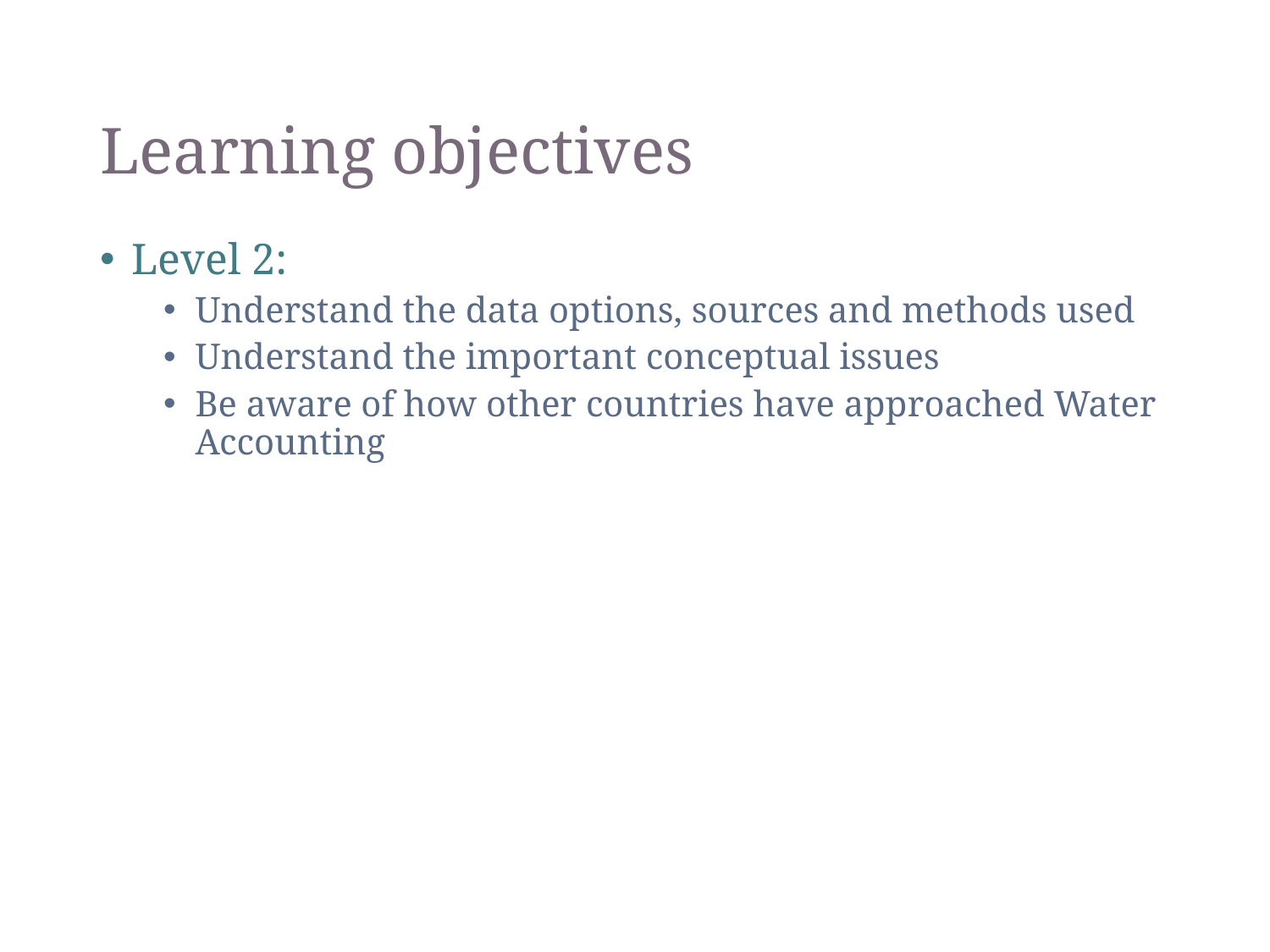

# Learning objectives
Level 2:
Understand the data options, sources and methods used
Understand the important conceptual issues
Be aware of how other countries have approached Water Accounting

27
SEEA-CF - Water accounts